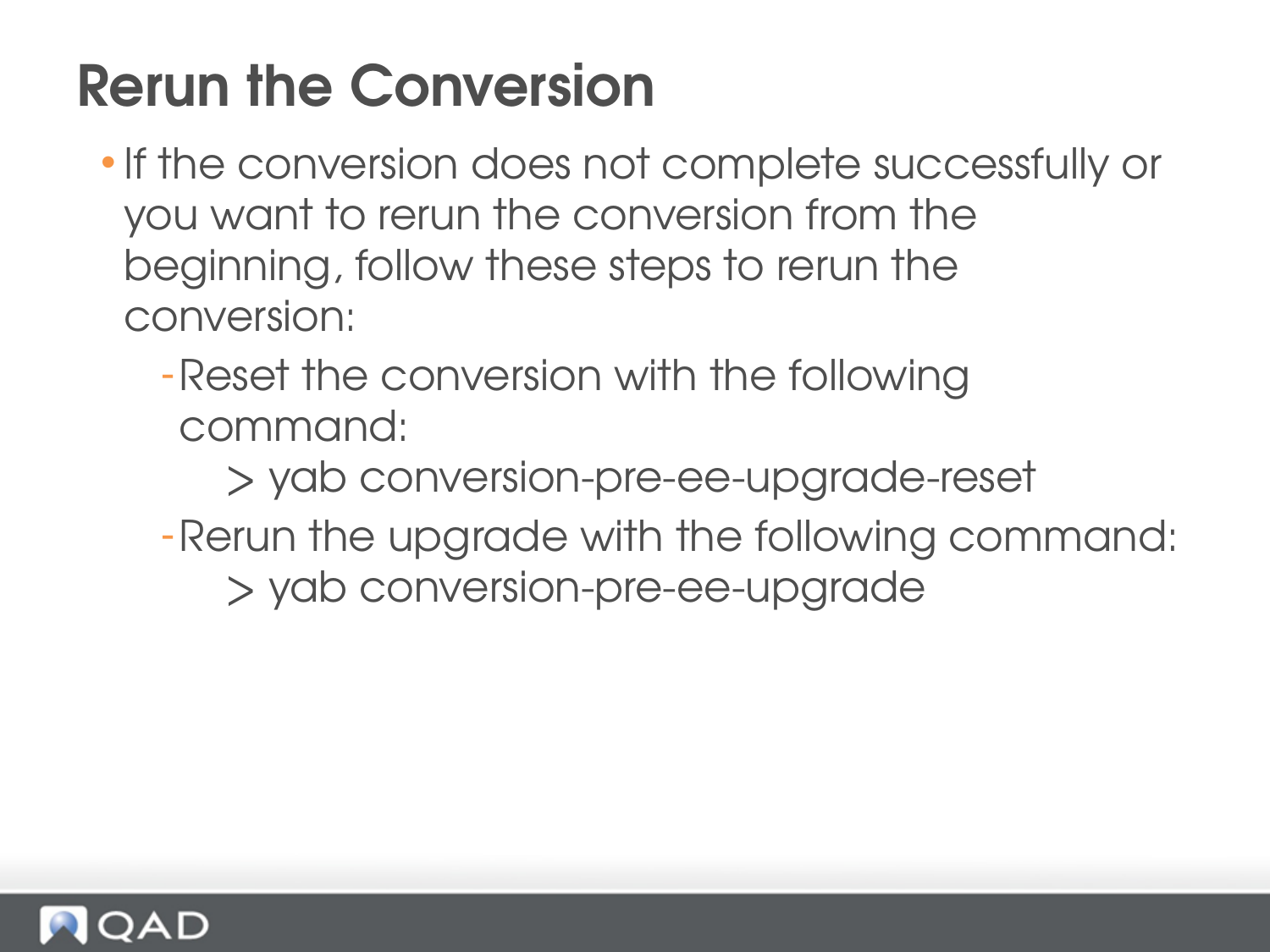

# Rerun the Conversion
If the conversion does not complete successfully or you want to rerun the conversion from the beginning, follow these steps to rerun the conversion:
Reset the conversion with the following command:
    > yab conversion-pre-ee-upgrade-reset
Rerun the upgrade with the following command:
    > yab conversion-pre-ee-upgrade